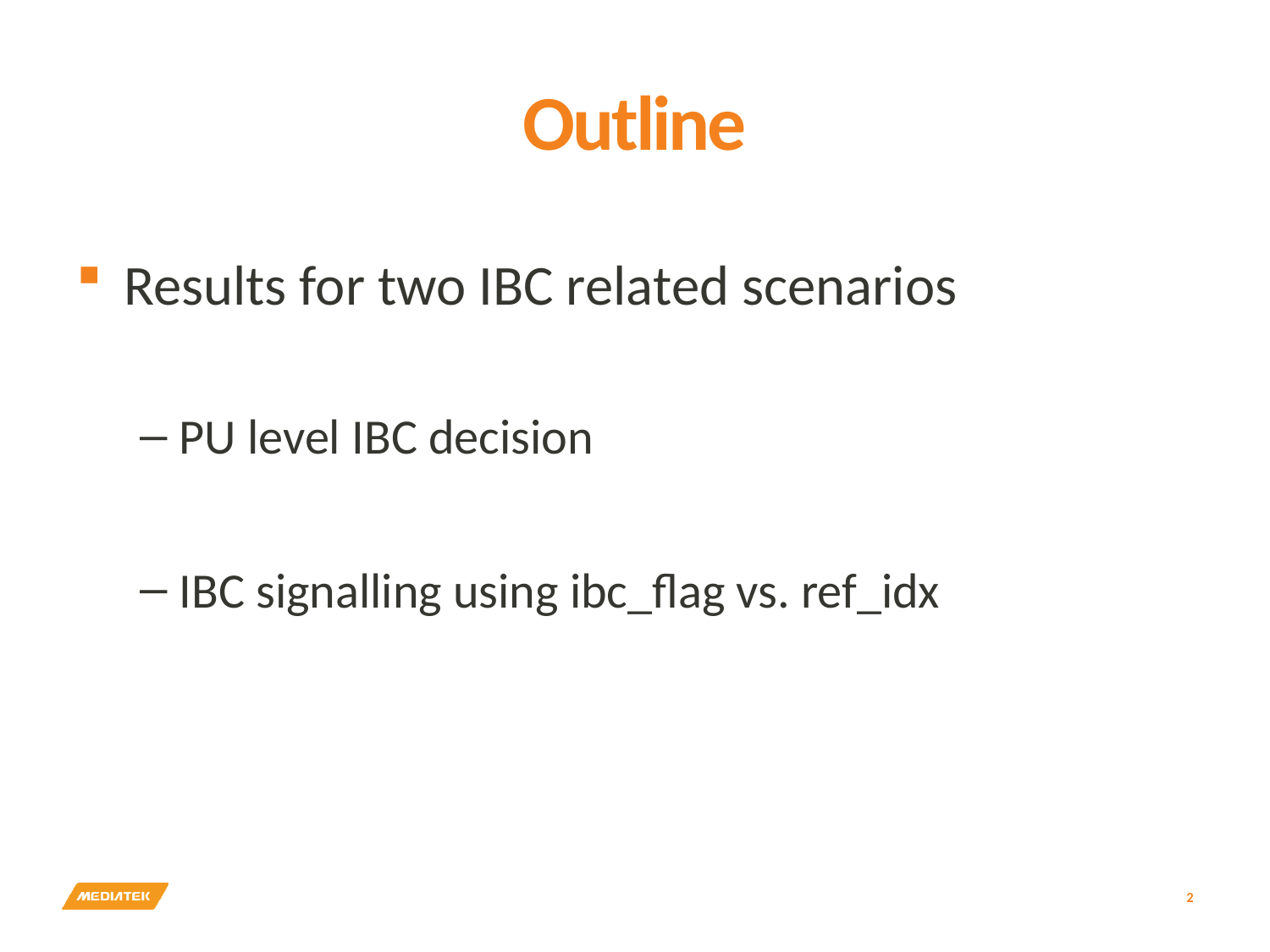

# Outline
Results for two IBC related scenarios

PU level IBC decision

IBC signalling using ibc_flag vs. ref_idx
2